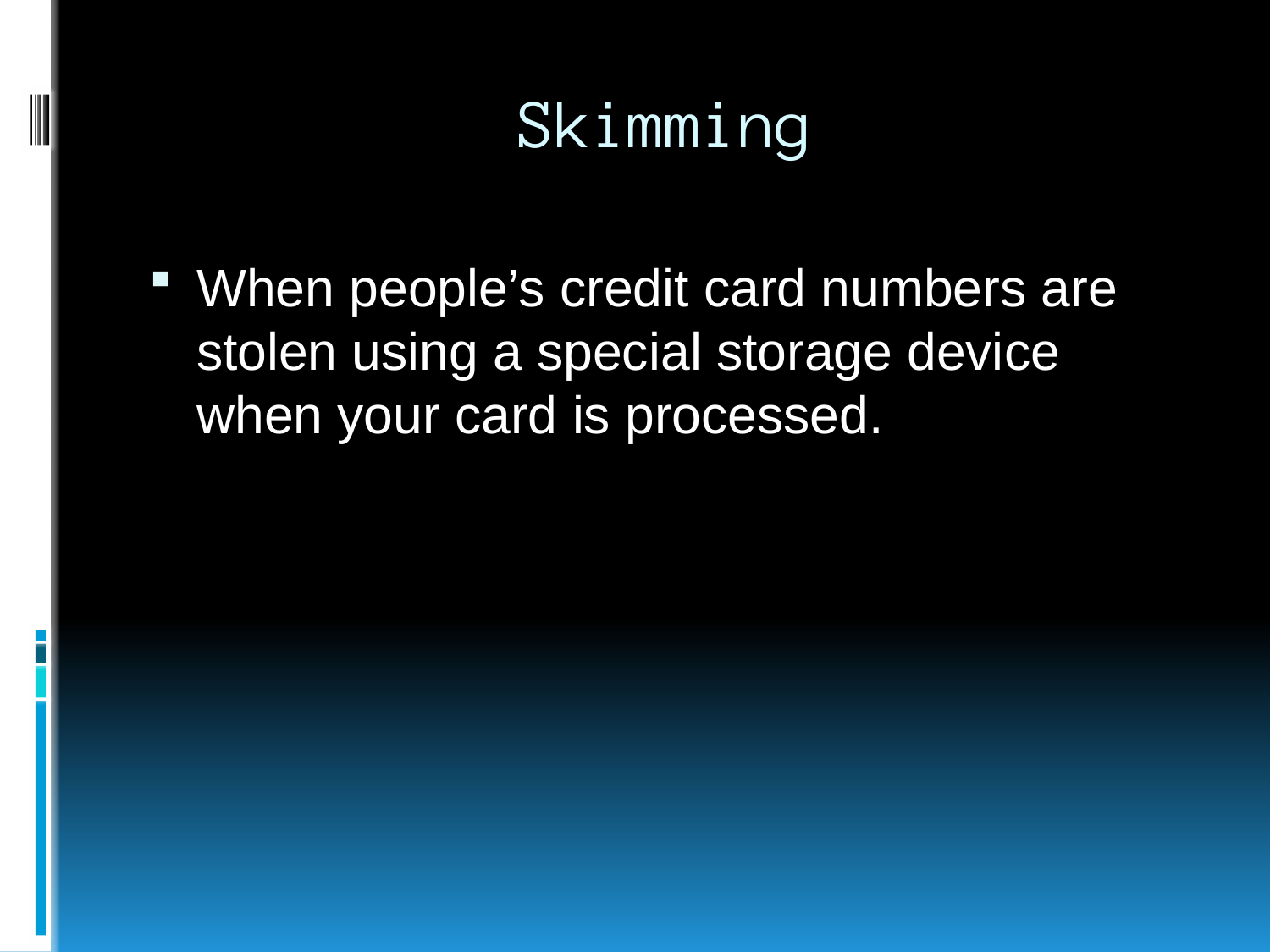

# Skimming
When people’s credit card numbers are stolen using a special storage device when your card is processed.